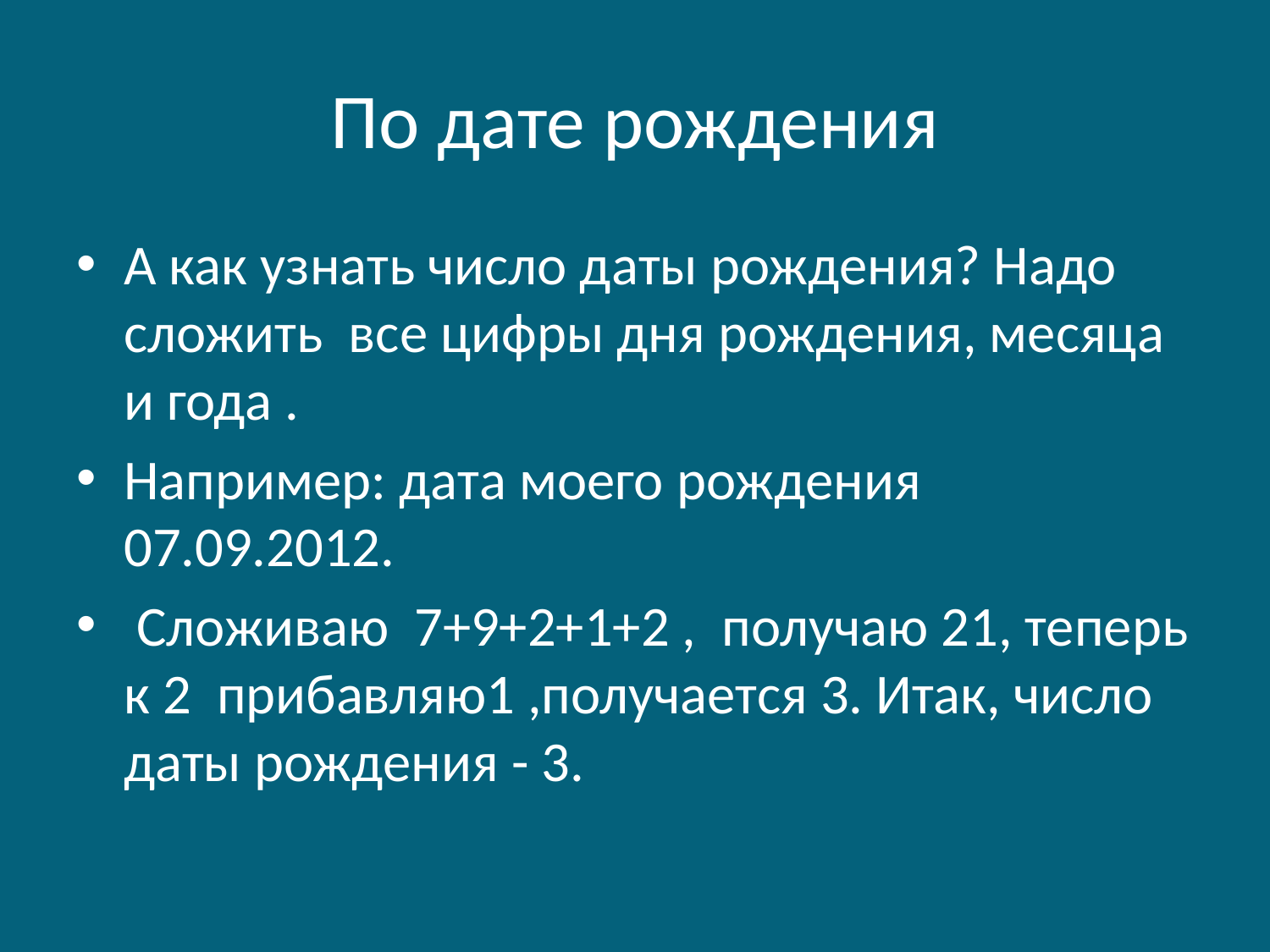

# По дате рождения
А как узнать число даты рождения? Надо сложить  все цифры дня рождения, месяца и года .
Например: дата моего рождения 07.09.2012.
 Сложиваю  7+9+2+1+2 ,  получаю 21, теперь к 2  прибавляю1 ,получается 3. Итак, число даты рождения - 3.